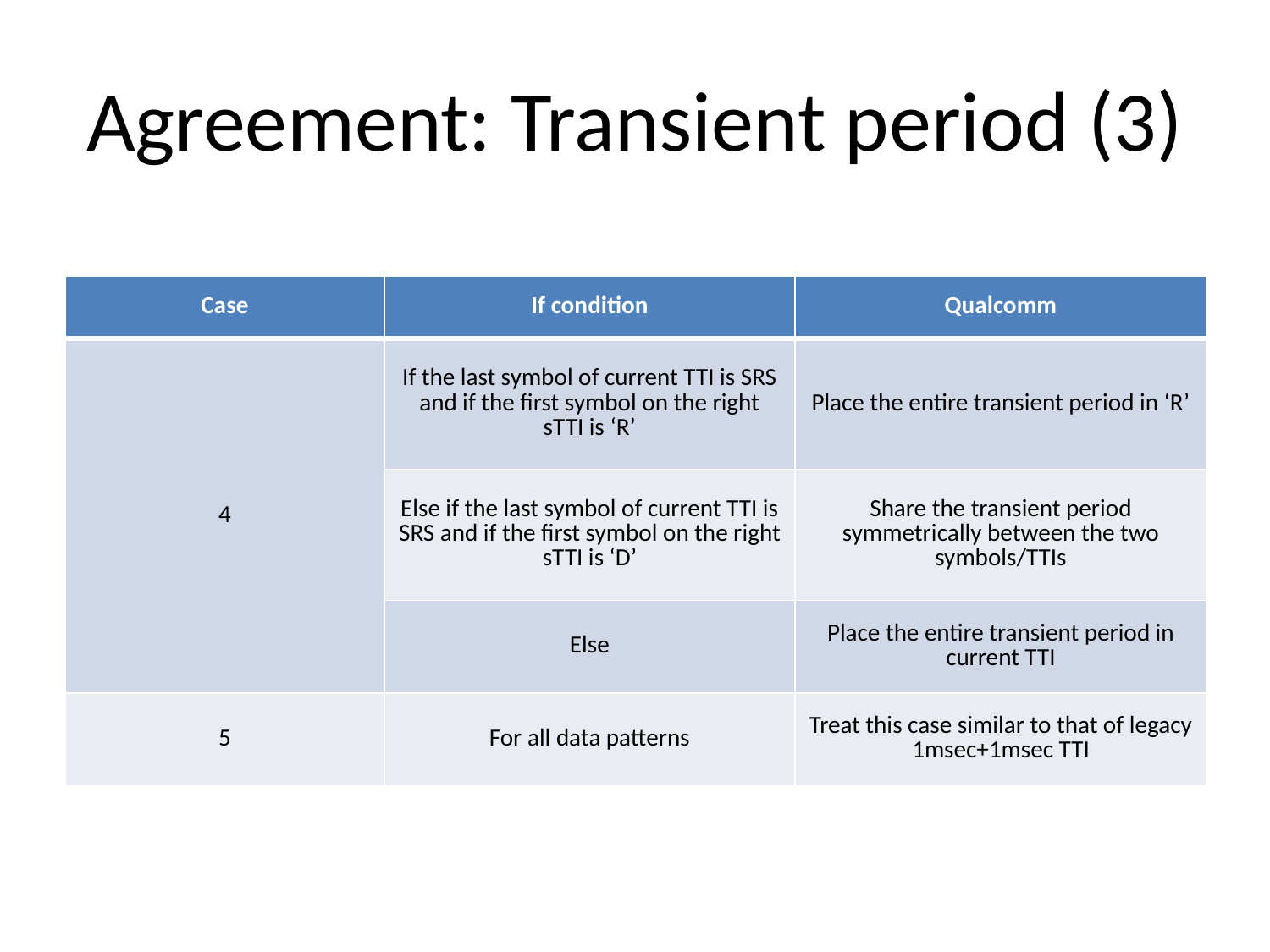

# Agreement: Transient period (3)
| Case | If condition | Qualcomm |
| --- | --- | --- |
| 4 | If the last symbol of current TTI is SRS and if the first symbol on the right sTTI is ‘R’ | Place the entire transient period in ‘R’ |
|  | Else if the last symbol of current TTI is SRS and if the first symbol on the right sTTI is ‘D’ | Share the transient period symmetrically between the two symbols/TTIs |
|  | Else | Place the entire transient period in current TTI |
| 5 | For all data patterns | Treat this case similar to that of legacy 1msec+1msec TTI |